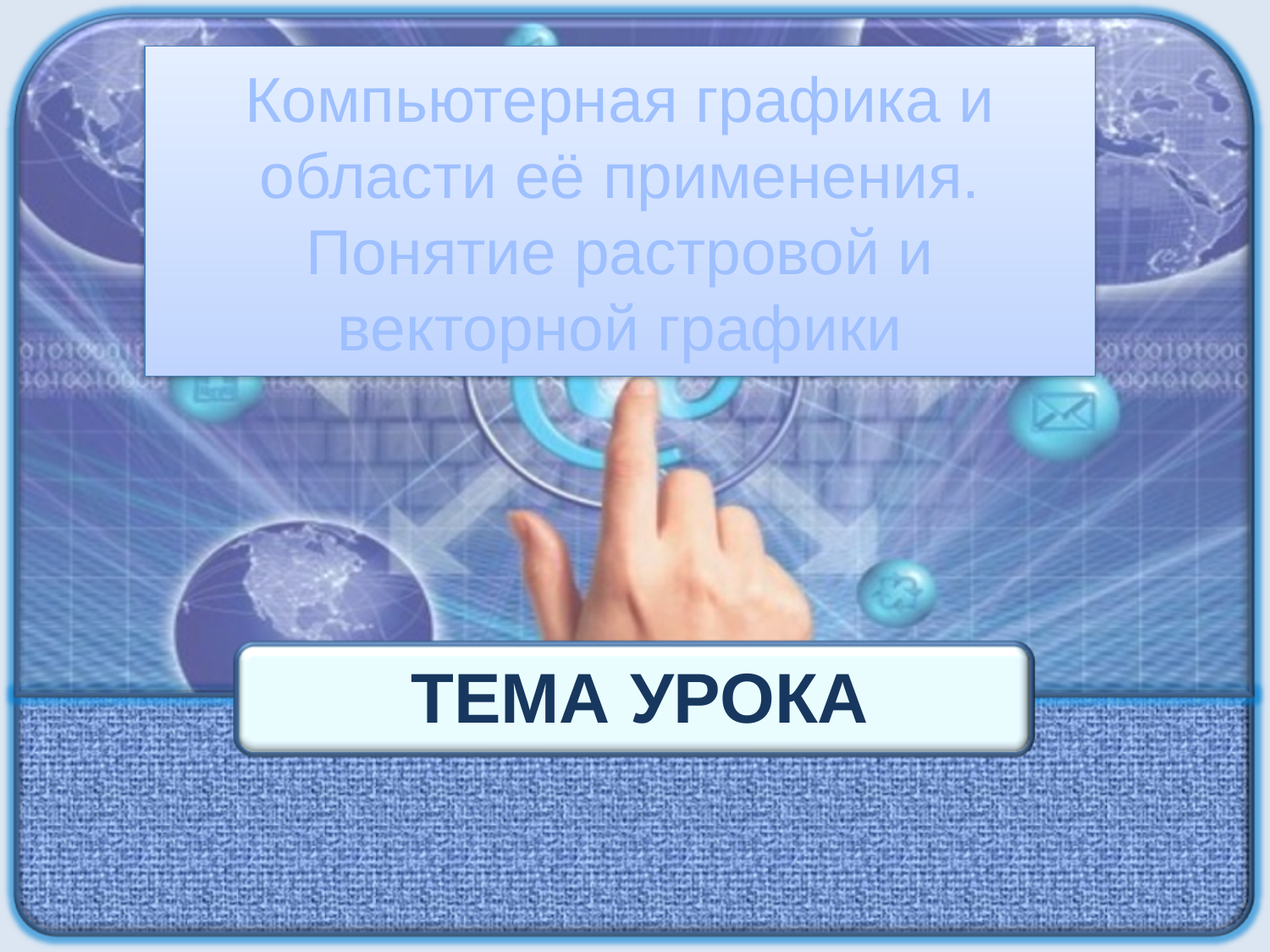

# Компьютерная графика и области её применения. Понятие растровой и векторной графики
ТЕМА УРОКА